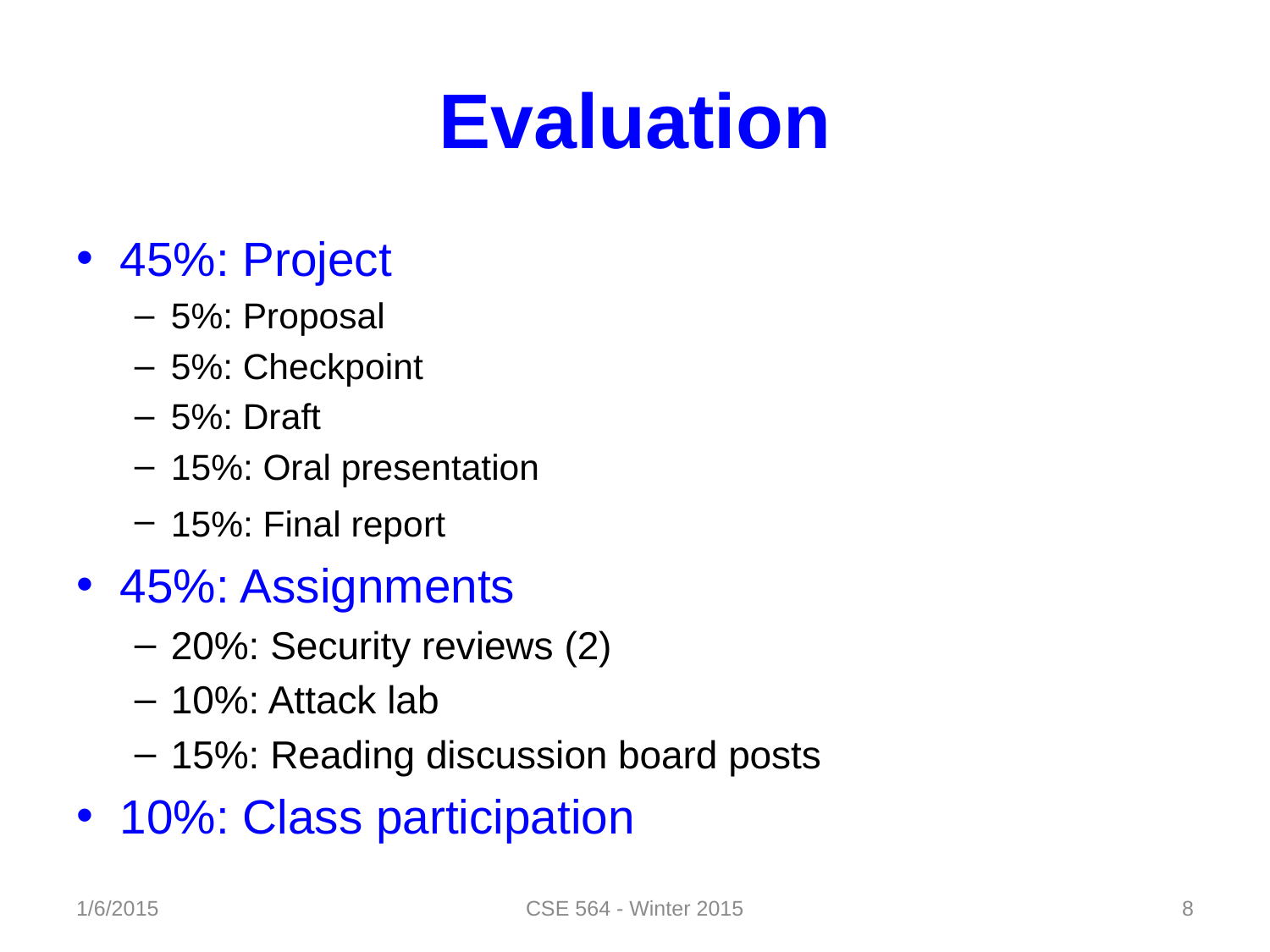

# Evaluation
45%: Project
5%: Proposal
5%: Checkpoint
5%: Draft
15%: Oral presentation
15%: Final report
45%: Assignments
20%: Security reviews (2)
10%: Attack lab
15%: Reading discussion board posts
10%: Class participation
1/6/2015
CSE 564 - Winter 2015
8